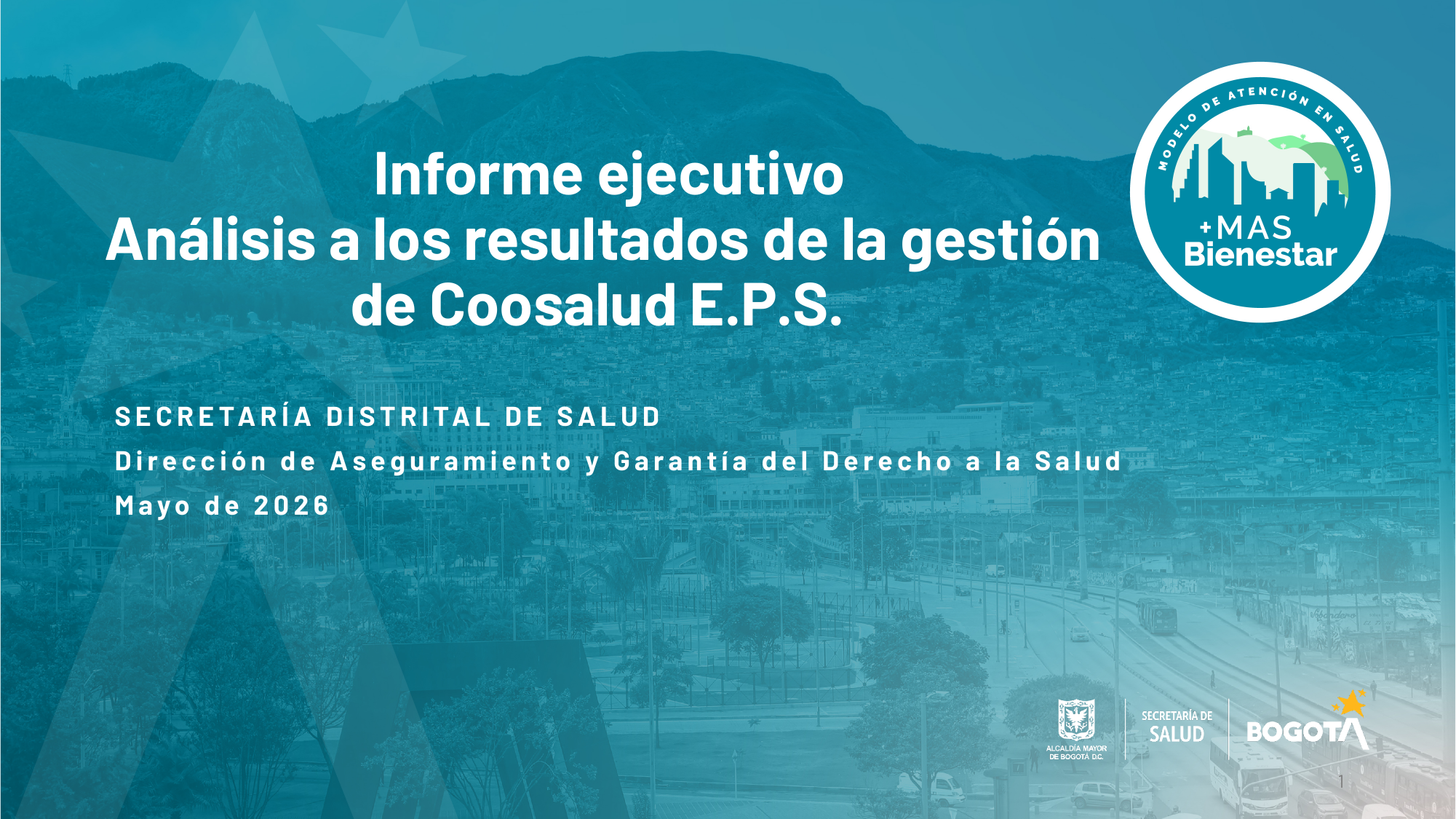

# Informe ejecutivo Análisis a los resultados de la gestión de Coosalud E.P.S.
SECRETARÍA DISTRITAL DE SALUD
Dirección de Aseguramiento y Garantía del Derecho a la Salud
Mayo de 2026

1